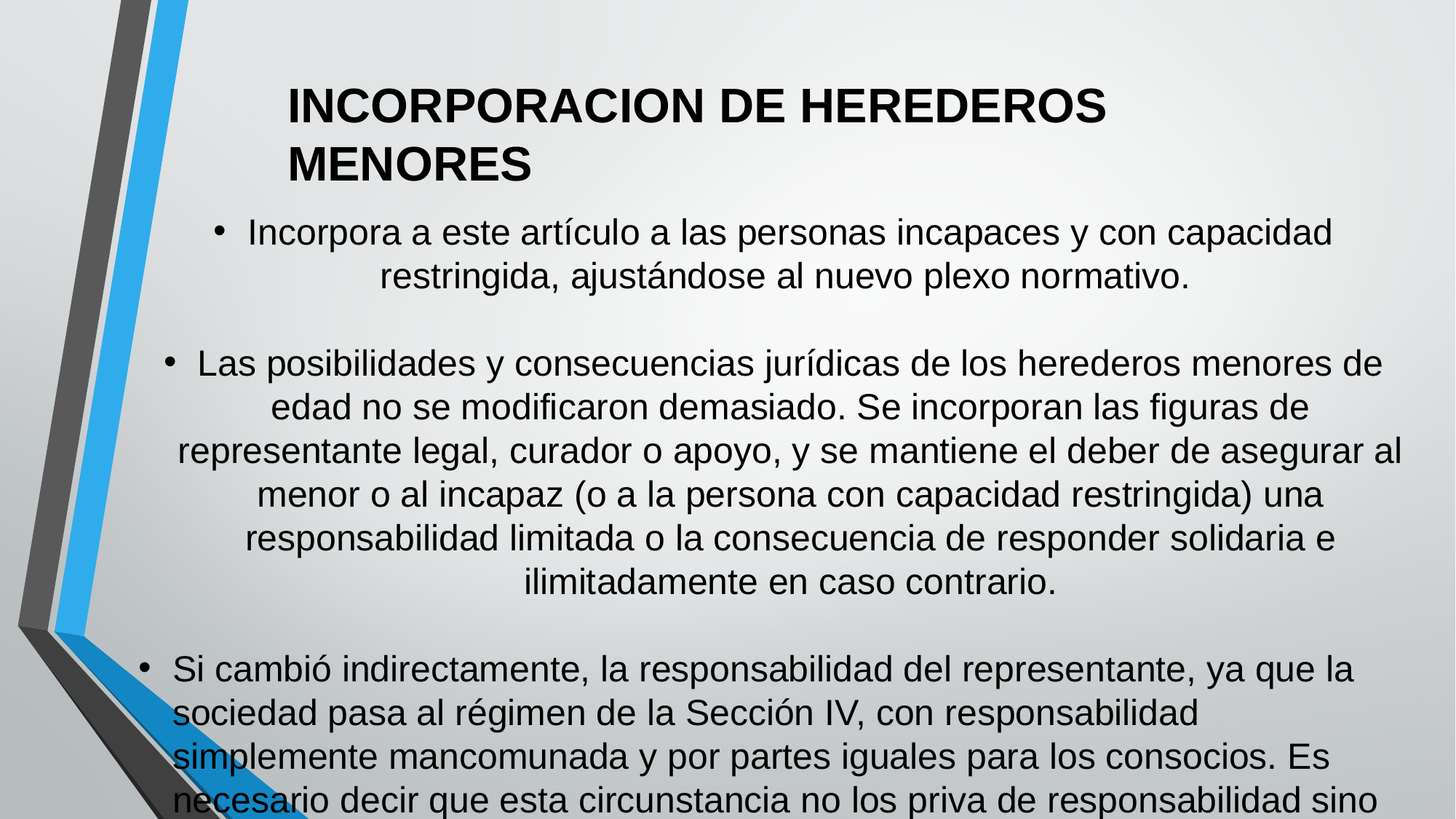

INCORPORACION DE HEREDEROS MENORES

Incorpora a este artículo a las personas incapaces y con capacidad restringida, ajustándose al nuevo plexo normativo.

Las posibilidades y consecuencias jurídicas de los herederos menores de edad no se modificaron demasiado. Se incorporan las figuras de representante legal, curador o apoyo, y se mantiene el deber de asegurar al menor o al incapaz (o a la persona con capacidad restringida) una responsabilidad limitada o la consecuencia de responder solidaria e ilimitadamente en caso contrario.

Si cambió indirectamente, la responsabilidad del representante, ya que la sociedad pasa al régimen de la Sección IV, con responsabilidad simplemente mancomunada y por partes iguales para los consocios. Es necesario decir que esta circunstancia no los priva de responsabilidad sino que la responsabilidad no va a ser inmediata como ocurría previo a la reforma (Nissen).